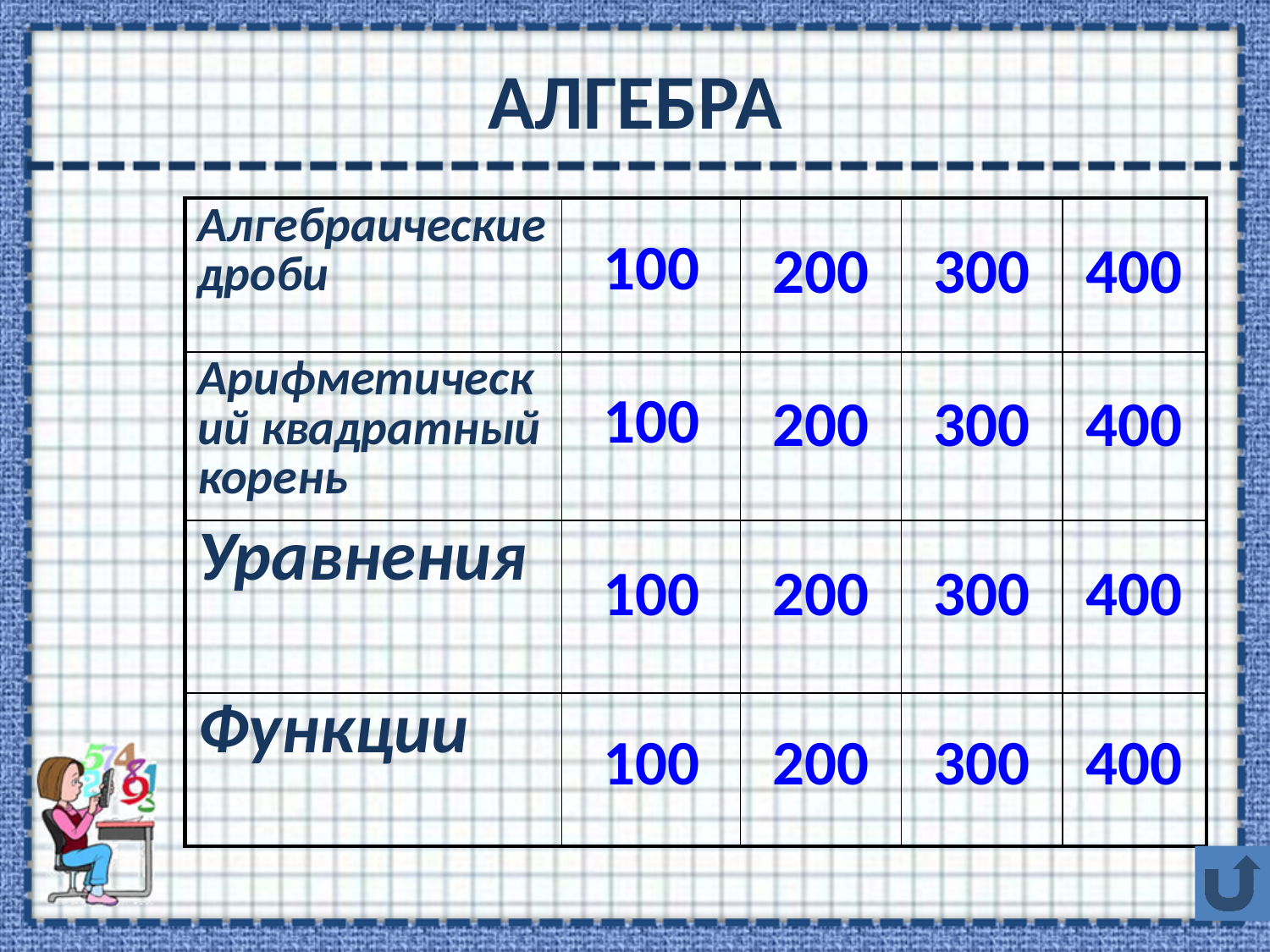

# АЛГЕБРА
| Алгебраические дроби | 100 | 200 | 300 | 400 |
| --- | --- | --- | --- | --- |
| Арифметический квадратный корень | 100 | 200 | 300 | 400 |
| Уравнения | 100 | 200 | 300 | 400 |
| Функции | 100 | 200 | 300 | 400 |